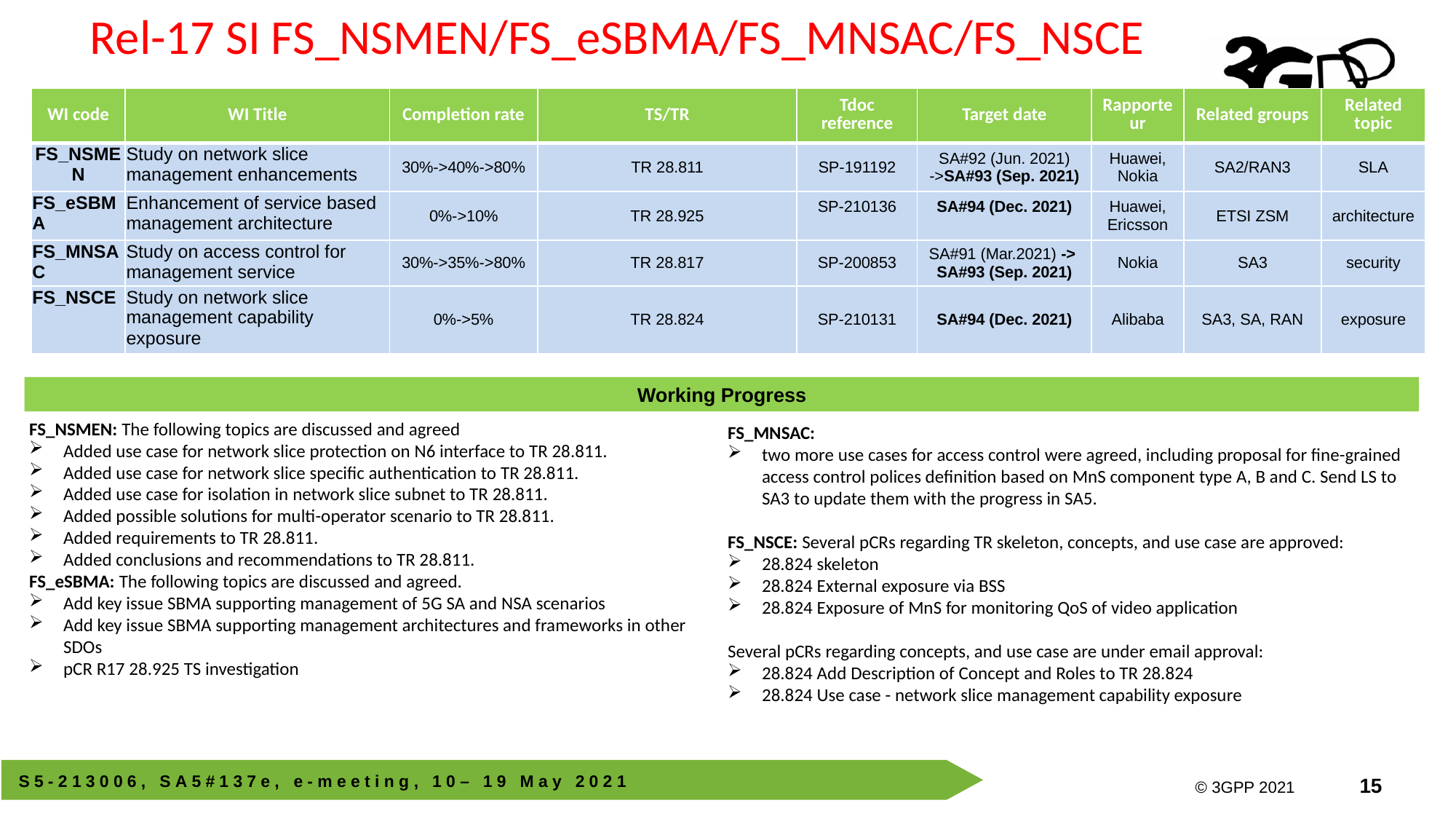

Rel-17 SI FS_NSMEN/FS_eSBMA/FS_MNSAC/FS_NSCE

| WI code | WI Title | Completion rate | TS/TR | Tdoc reference | Target date | Rapporteur | Related groups | Related topic |
| --- | --- | --- | --- | --- | --- | --- | --- | --- |
| FS\_NSMEN | Study on network slice management enhancements | 30%->40%->80% | TR 28.811 | SP-191192 | SA#92 (Jun. 2021) ->SA#93 (Sep. 2021) | Huawei, Nokia | SA2/RAN3 | SLA |
| FS\_eSBMA | Enhancement of service based management architecture | 0%->10% | TR 28.925 | SP-210136 | SA#94 (Dec. 2021) | Huawei, Ericsson | ETSI ZSM | architecture |
| FS\_MNSAC | Study on access control for management service | 30%->35%->80% | TR 28.817 | SP-200853 | SA#91 (Mar.2021) -> SA#93 (Sep. 2021) | Nokia | SA3 | security |
| FS\_NSCE | Study on network slice management capability exposure | 0%->5% | TR 28.824 | SP-210131 | SA#94 (Dec. 2021) | Alibaba | SA3, SA, RAN | exposure |
Working Progress
FS_NSMEN: The following topics are discussed and agreed
Added use case for network slice protection on N6 interface to TR 28.811.
Added use case for network slice specific authentication to TR 28.811.
Added use case for isolation in network slice subnet to TR 28.811.
Added possible solutions for multi-operator scenario to TR 28.811.
Added requirements to TR 28.811.
Added conclusions and recommendations to TR 28.811.
FS_eSBMA: The following topics are discussed and agreed.
Add key issue SBMA supporting management of 5G SA and NSA scenarios
Add key issue SBMA supporting management architectures and frameworks in other SDOs
pCR R17 28.925 TS investigation

FS_MNSAC:
two more use cases for access control were agreed, including proposal for fine-grained access control polices definition based on MnS component type A, B and C. Send LS to SA3 to update them with the progress in SA5.

FS_NSCE: Several pCRs regarding TR skeleton, concepts, and use case are approved:
28.824 skeleton
28.824 External exposure via BSS
28.824 Exposure of MnS for monitoring QoS of video application

Several pCRs regarding concepts, and use case are under email approval:
28.824 Add Description of Concept and Roles to TR 28.824
28.824 Use case - network slice management capability exposure